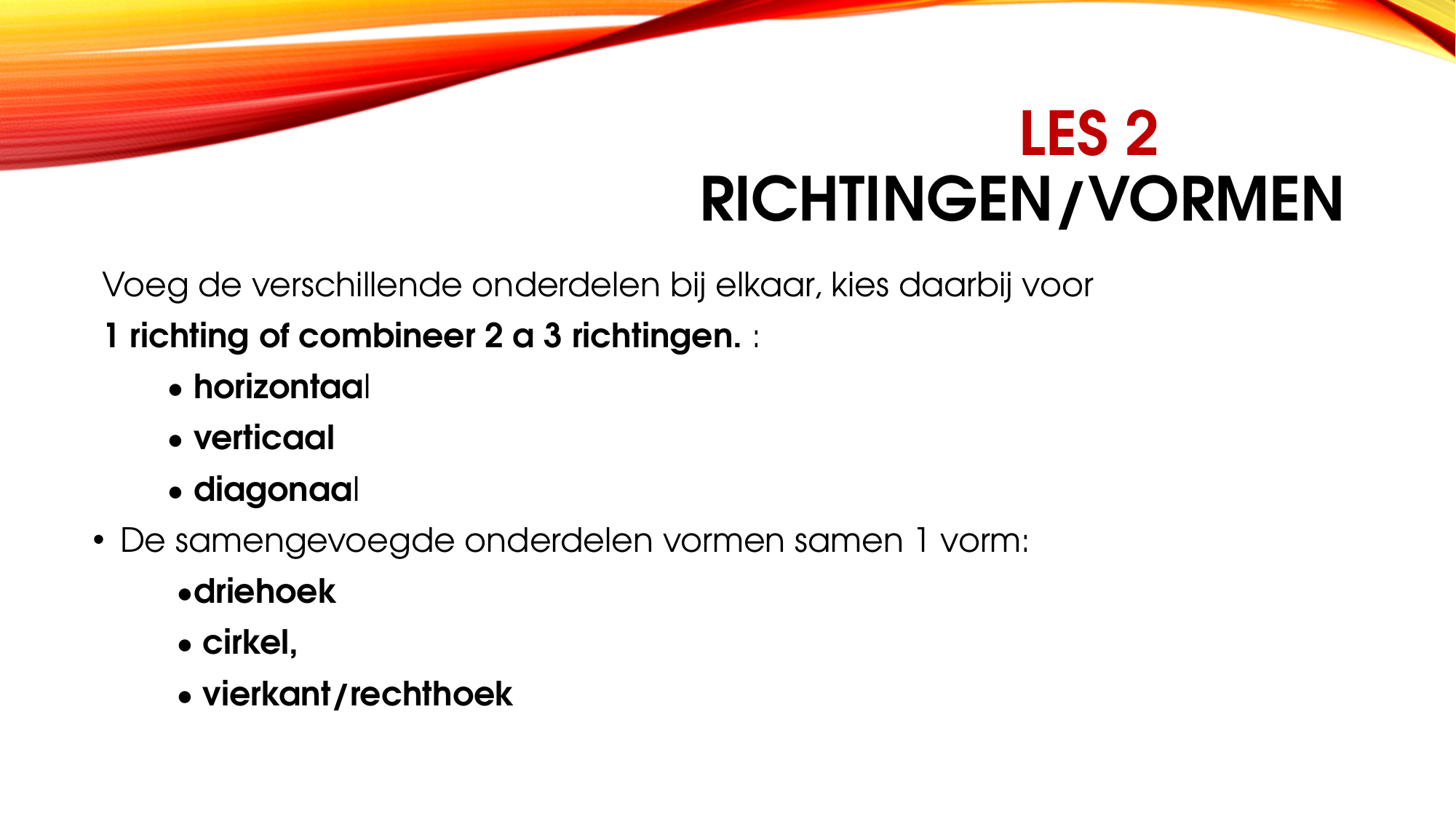

# Les 2             Richtingen/vormen
 Voeg de verschillende onderdelen bij elkaar, kies daarbij voor
 1 richting of combineer 2 a 3 richtingen. :
        • horizontaal
        • verticaal
        • diagonaal
De samengevoegde onderdelen vormen samen 1 vorm:
         •driehoek
         • cirkel,
         • vierkant/rechthoek